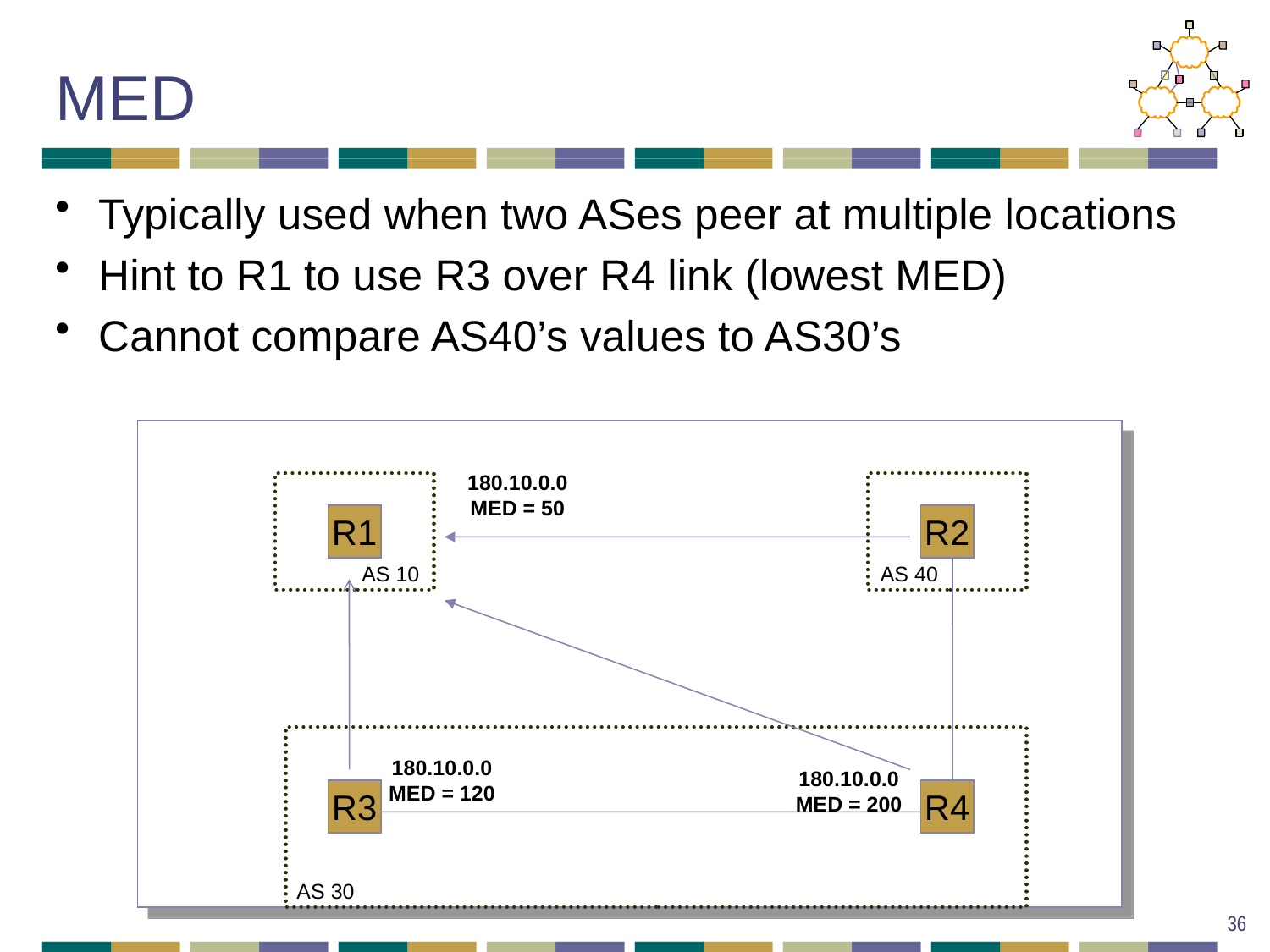

# MED
Typically used when two ASes peer at multiple locations
Hint to R1 to use R3 over R4 link (lowest MED)
Cannot compare AS40’s values to AS30’s

180.10.0.0
MED = 50

R1
R2

AS 10
AS 40

180.10.0.0
MED = 120
180.10.0.0
MED = 200
R3
R4

AS 30
36